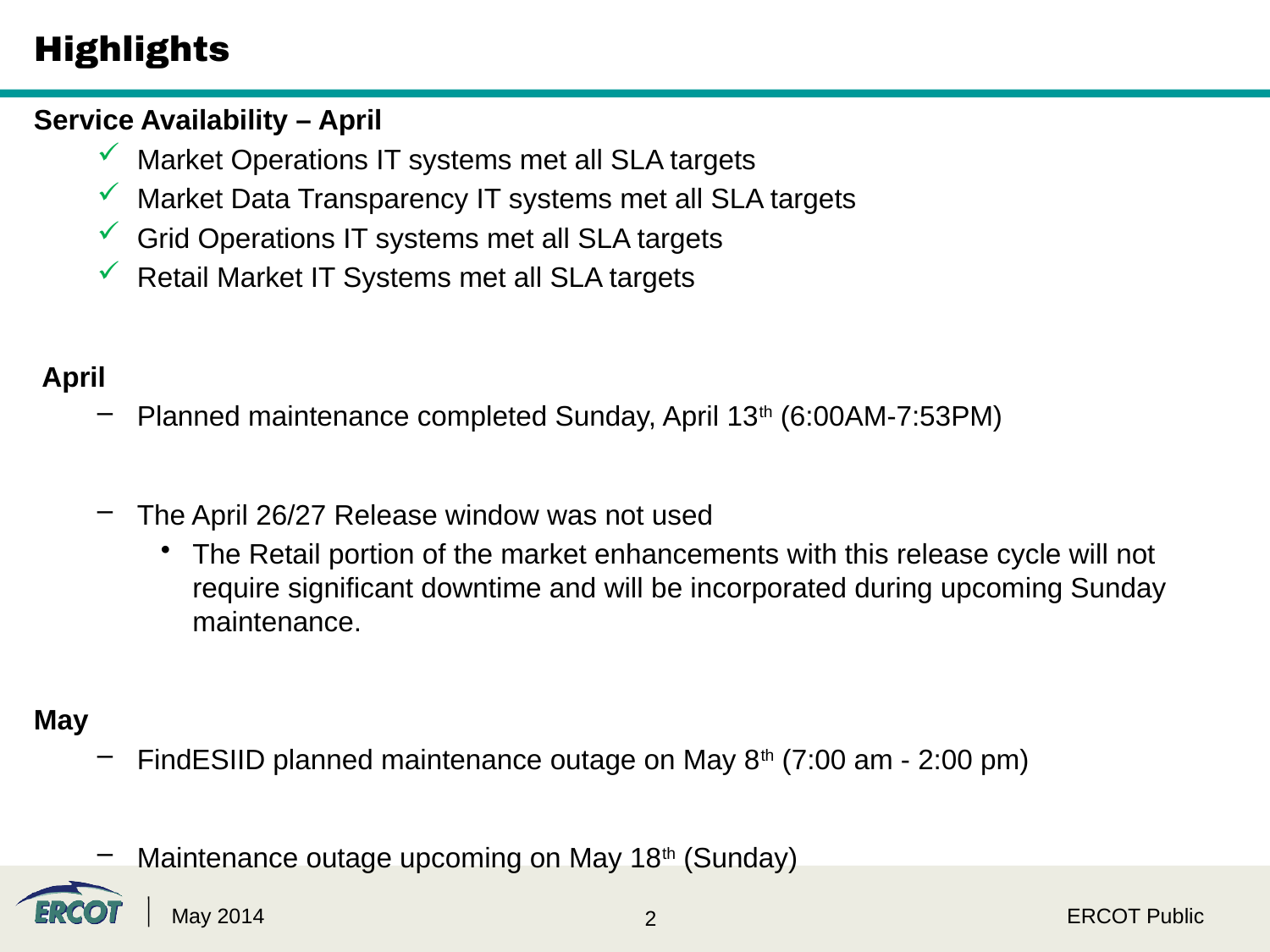

# Highlights
Service Availability – April
Market Operations IT systems met all SLA targets
Market Data Transparency IT systems met all SLA targets
Grid Operations IT systems met all SLA targets
Retail Market IT Systems met all SLA targets

April
Planned maintenance completed Sunday, April 13th (6:00AM-7:53PM)

The April 26/27 Release window was not used
The Retail portion of the market enhancements with this release cycle will not require significant downtime and will be incorporated during upcoming Sunday maintenance.

May
FindESIID planned maintenance outage on May 8th (7:00 am - 2:00 pm)

Maintenance outage upcoming on May 18th (Sunday)

May 2014
ERCOT Public